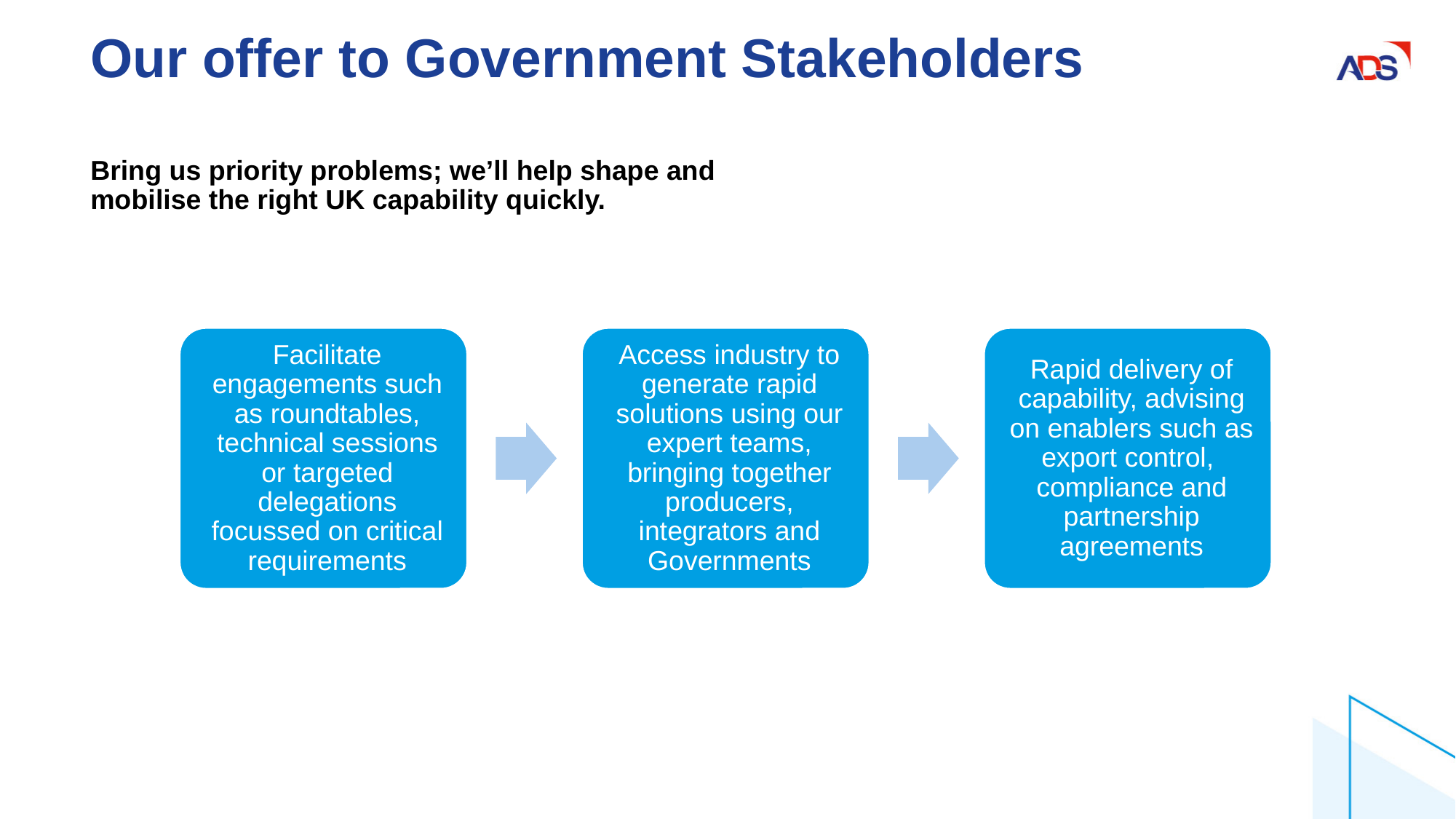

# Our offer to Government Stakeholders
Facilitate engagements such as roundtables, technical sessions or targeted delegations focussed on critical requirements

Access industry to generate rapid solutions using our expert teams, bringing together producers, integrators and Governments

Rapid delivery of capability, advising on enablers such as export control,  compliance and partnership agreements
Bring us priority problems; we’ll help shape and mobilise the right UK capability quickly.